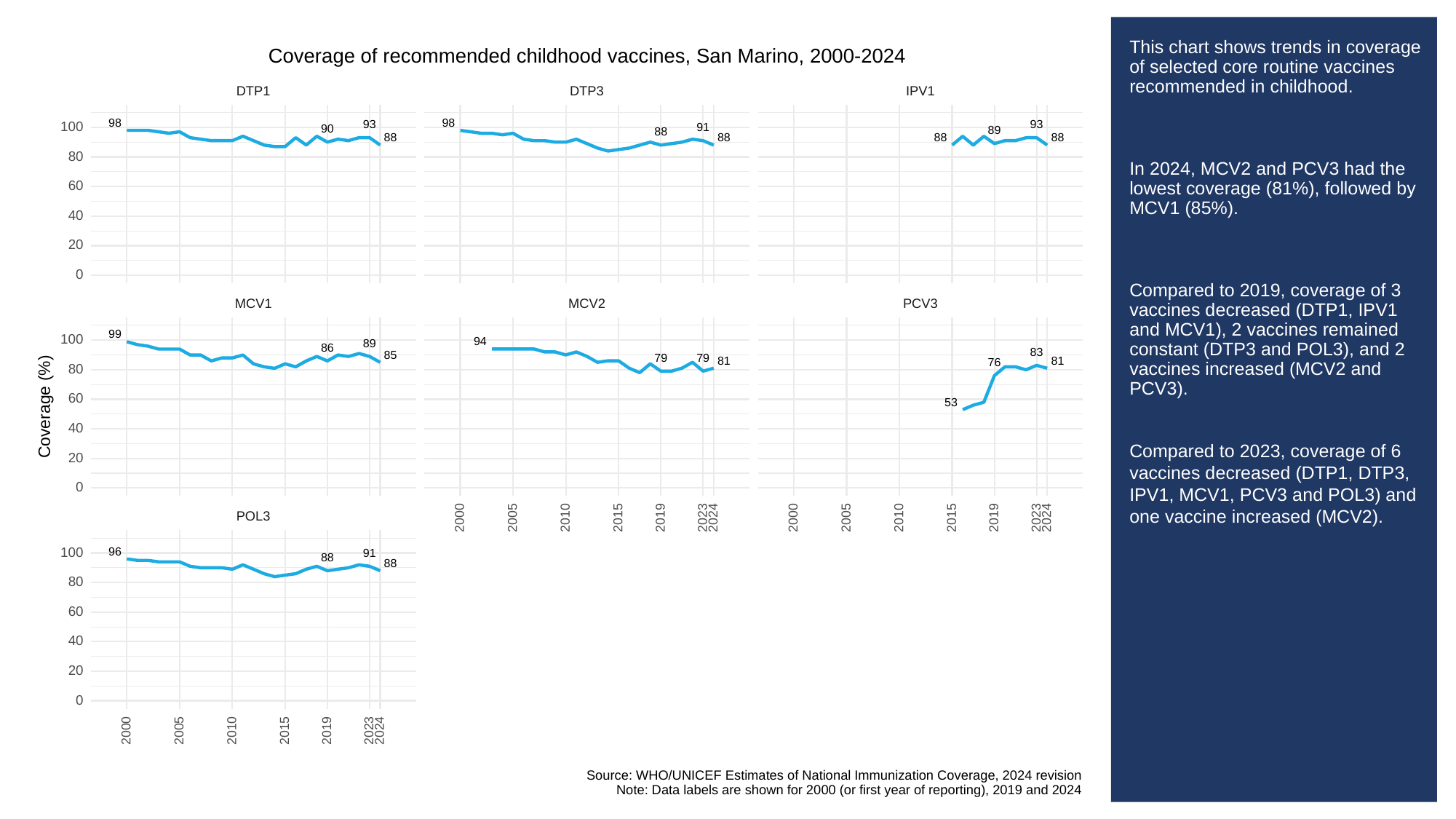

# This chart shows trends in coverage of selected core routine vaccines recommended in childhood.

In 2024, MCV2 and PCV3 had the lowest coverage (81%), followed by MCV1 (85%).

Compared to 2019, coverage of 3 vaccines decreased (DTP1, IPV1 and MCV1), 2 vaccines remained constant (DTP3 and POL3), and 2 vaccines increased (MCV2 and PCV3).

Compared to 2023, coverage of 6 vaccines decreased (DTP1, DTP3, IPV1, MCV1, PCV3 and POL3) and one vaccine increased (MCV2).

Coverage of recommended childhood vaccines, San Marino, 2000-2024
DTP3
DTP1
IPV1

98
98
93
93
100
91
90
89

88

88
88
88
88

80

60

40

20

0

PCV3
MCV1
MCV2

99
100
94
89

86
83

85
79
79

81
81
76
80

60
53
Coverage (%)

40

20

0

POL3
2023
2023
2000
2005
2010
2015
2019
2024
2000
2005
2010
2015
2019
2024

96
100
91

88

88

80

60

40

20

0

2023
2000
2005
2010
2015
2019
2024
Source: WHO/UNICEF Estimates of National Immunization Coverage, 2024 revision
Note: Data labels are shown for 2000 (or first year of reporting), 2019 and 2024